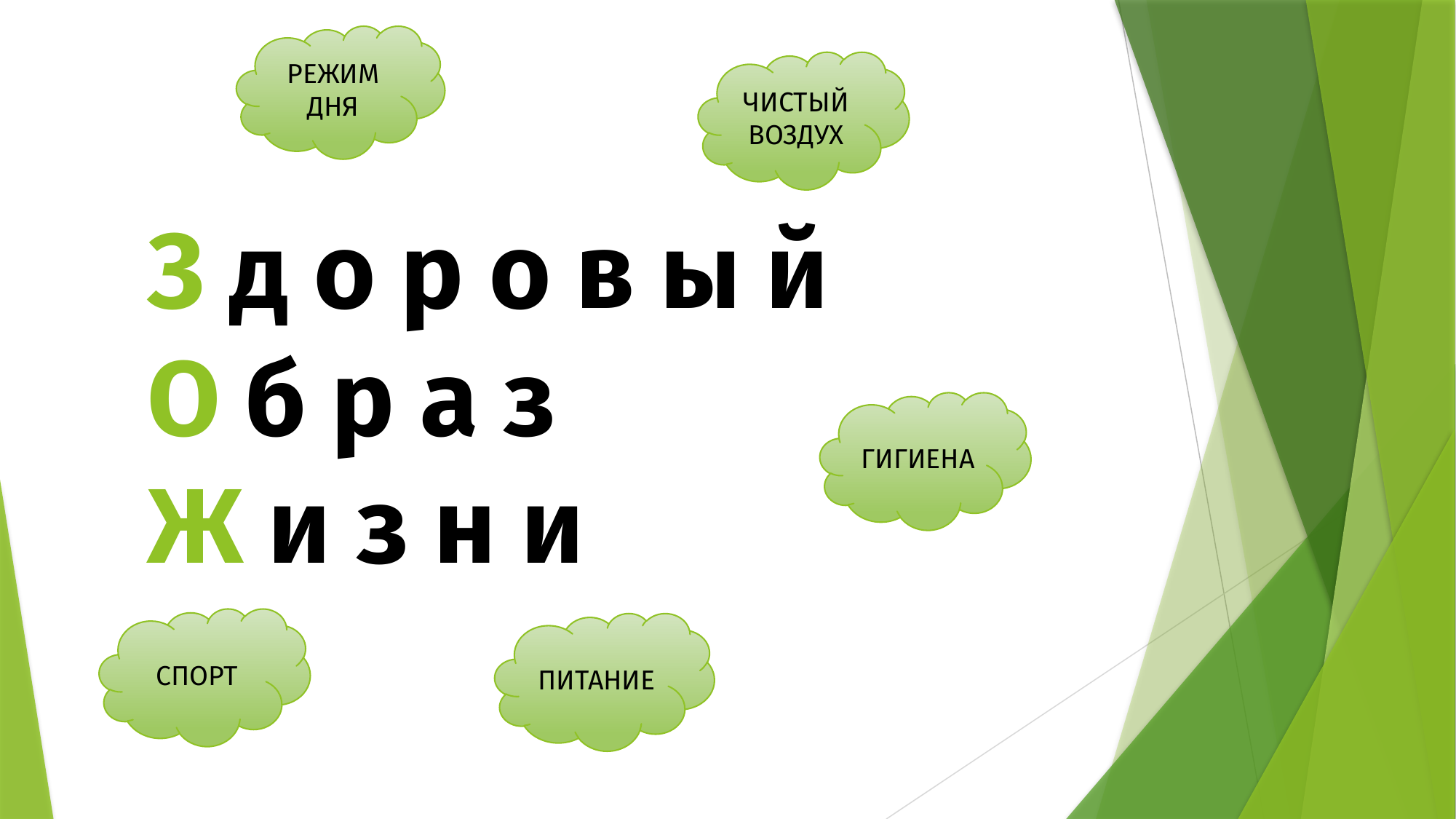

РЕЖИМ ДНЯ
ЧИСТЫЙ ВОЗДУХ
# З д о р о в ы й О б р а з Ж и з н и
ГИГИЕНА
СПОРТ
ПИТАНИЕ